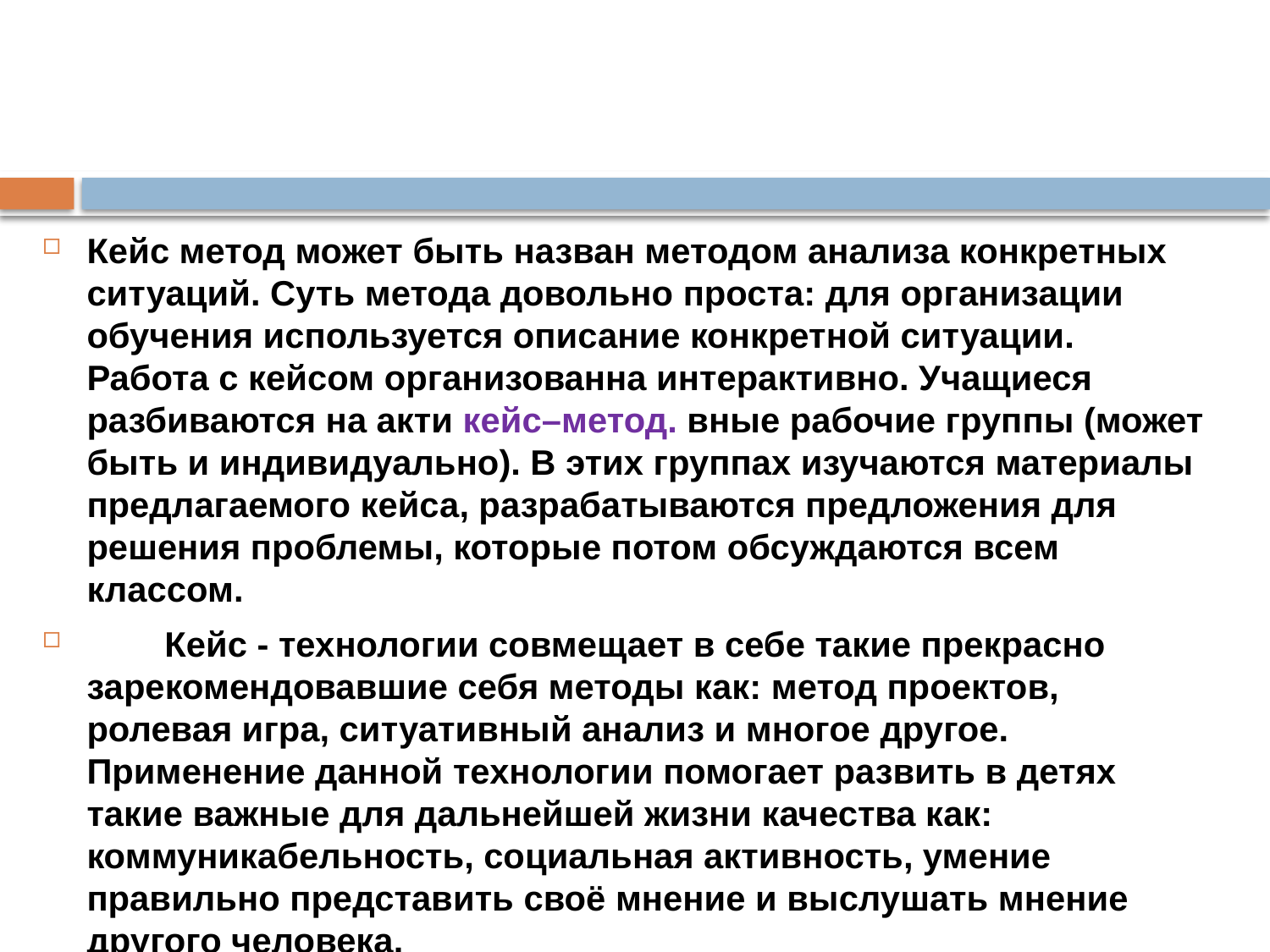

#
Кейс метод может быть назван методом анализа конкретных ситуаций. Суть метода довольно проста: для организации обучения используется описание конкретной ситуации. Работа с кейсом организованна интерактивно. Учащиеся разбиваются на акти кейс–метод. вные рабочие группы (может быть и индивидуально). В этих группах изучаются материалы предлагаемого кейса, разрабатываются предложения для решения проблемы, которые потом обсуждаются всем классом.
        Кейс - технологии совмещает в себе такие прекрасно зарекомендовавшие себя методы как: метод проектов, ролевая игра, ситуативный анализ и многое другое. Применение данной технологии помогает развить в детях такие важные для дальнейшей жизни качества как: коммуникабельность, социальная активность, умение правильно представить своё мнение и выслушать мнение другого человека.